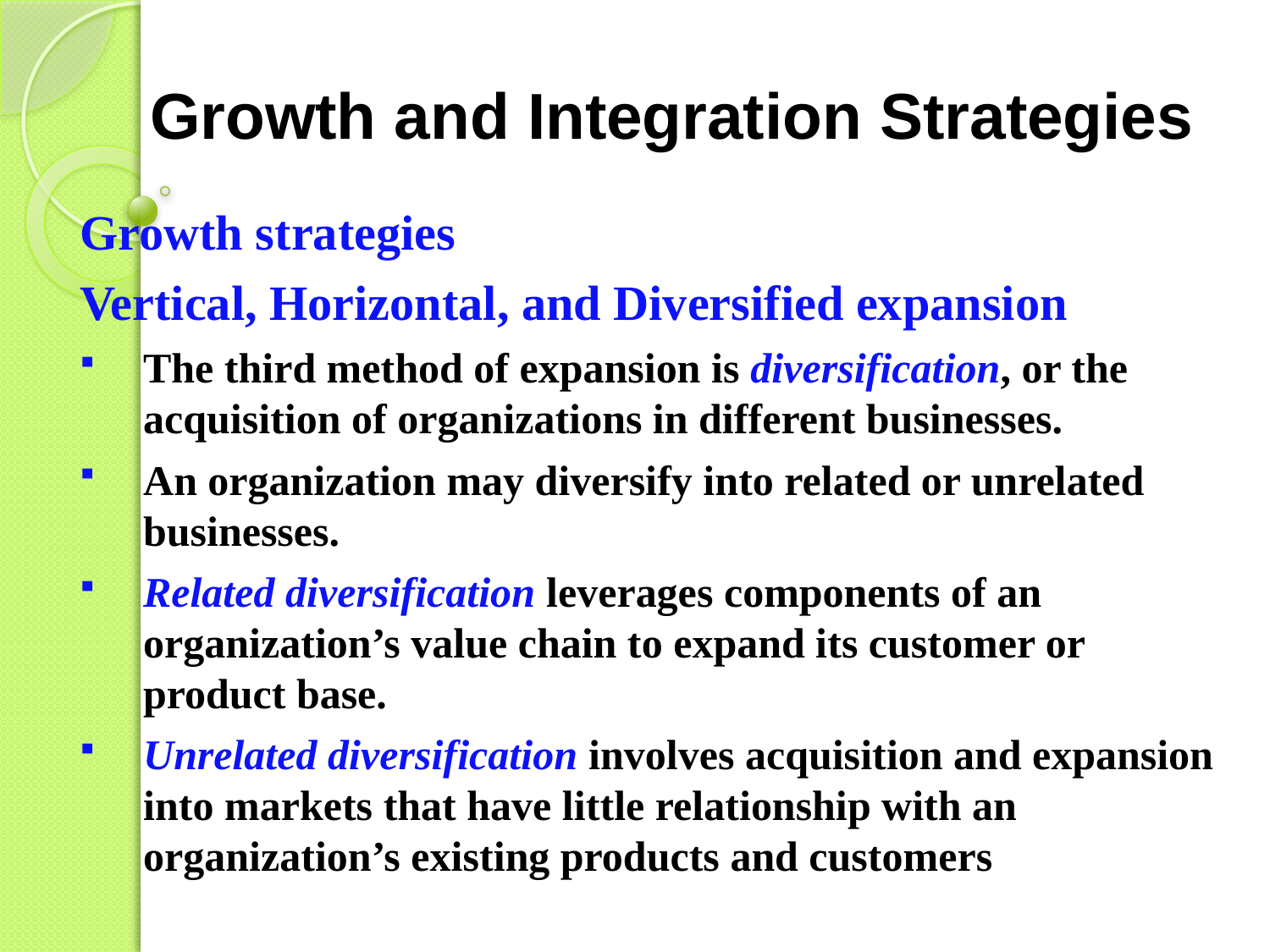

# Growth and Integration Strategies
Growth strategies
Vertical, Horizontal, and Diversified expansion
The third method of expansion is diversification, or the acquisition of organizations in different businesses.
An organization may diversify into related or unrelated businesses.
Related diversification leverages components of an organization’s value chain to expand its customer or product base.
Unrelated diversification involves acquisition and expansion into markets that have little relationship with an organization’s existing products and customers